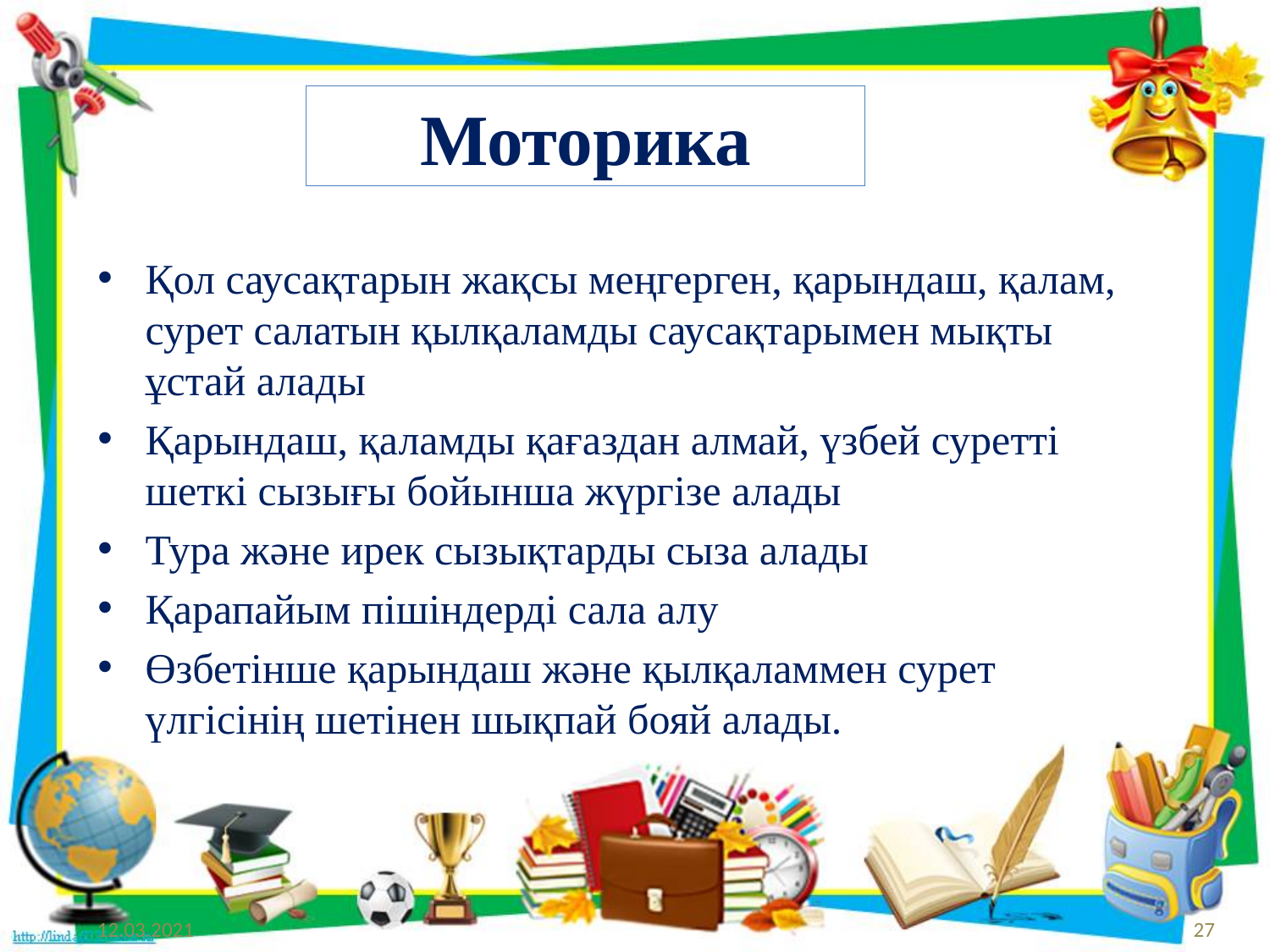

# Моторика

Қол саусақтарын жақсы меңгерген, қарындаш, қалам, сурет салатын қылқаламды саусақтарымен мықты ұстай алады
Қарындаш, қаламды қағаздан алмай, үзбей суретті шеткі сызығы бойынша жүргізе алады
Тура және ирек сызықтарды сыза алады
Қарапайым пішіндерді сала алу
Өзбетінше қарындаш және қылқаламмен сурет үлгісінің шетінен шықпай бояй алады.